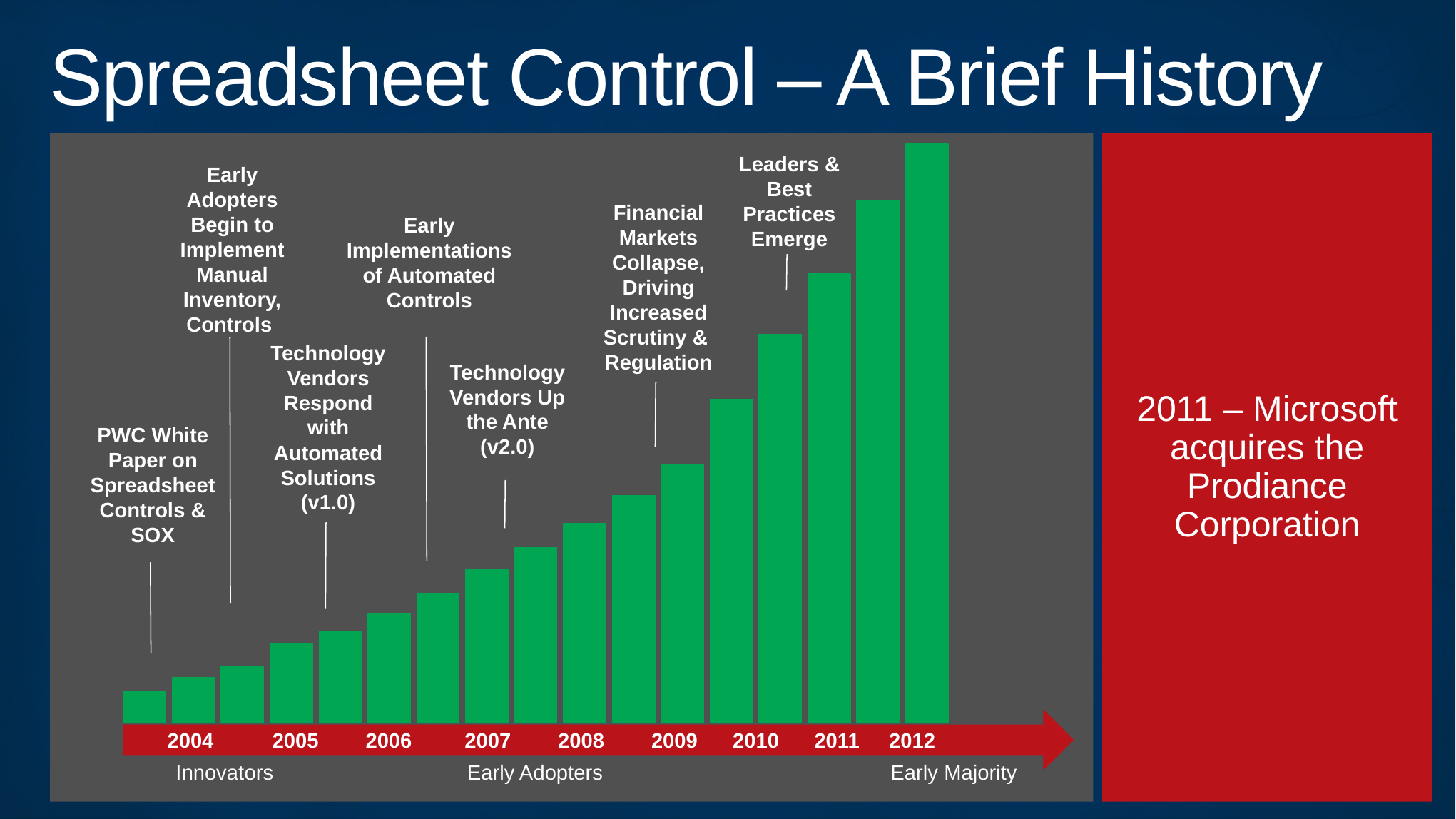

# Spreadsheet Control – A Brief History

2011 – Microsoft acquires the Prodiance Corporation

Leaders & Best Practices Emerge
Early Adopters Begin to Implement Manual Inventory, Controls
Early Implementations of Automated Controls
Financial Markets Collapse, Driving Increased Scrutiny &  Regulation

Technology Vendors Respond with Automated Solutions (v1.0)
Technology Vendors Up the Ante (v2.0)

PWC White Paper on Spreadsheet Controls & SOX

2004          2005        2006         2007        2008        2009      2010      2011     2012

Innovators                                 Early Adopters                                                 Early Majority